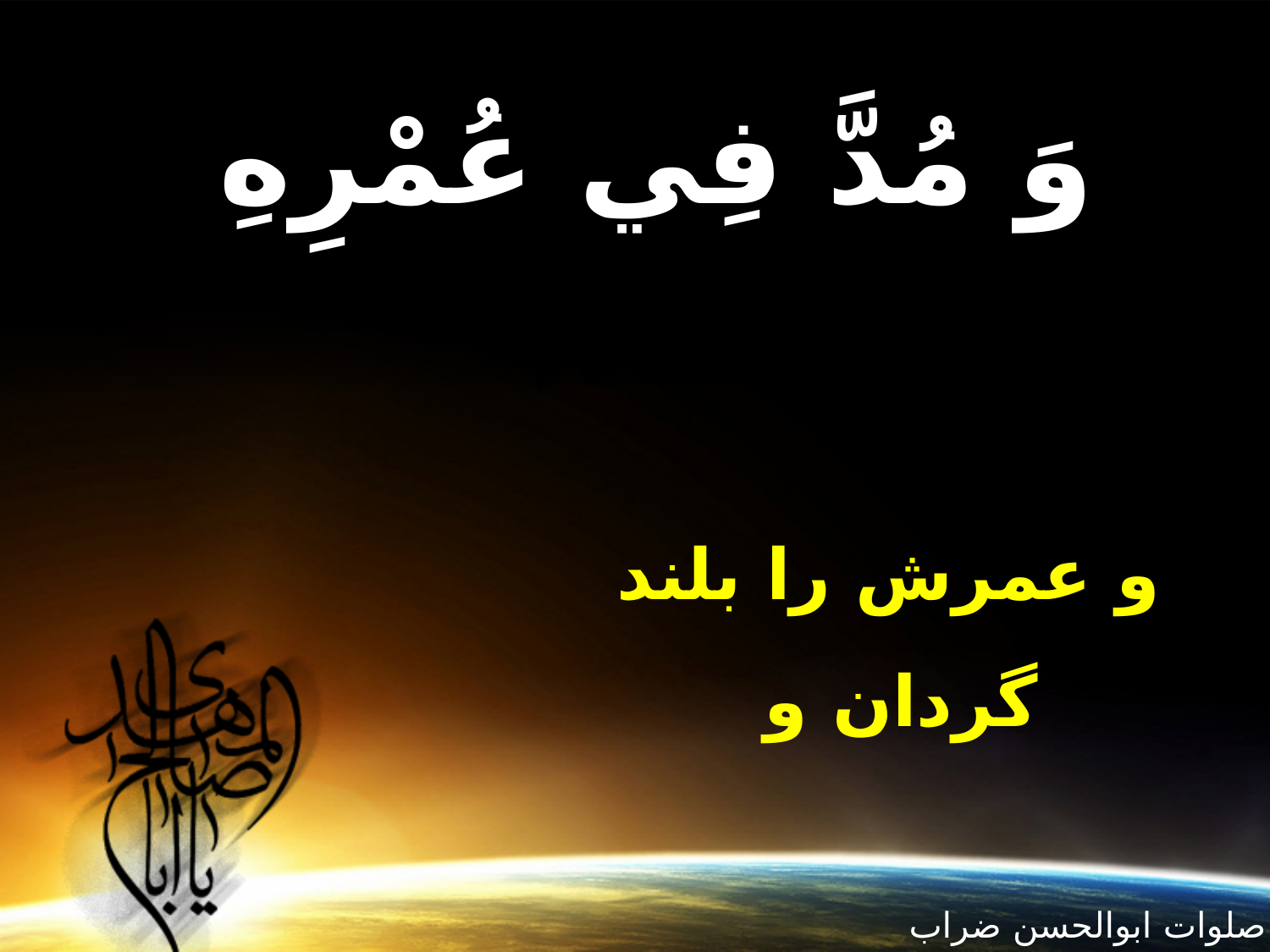

وَ مُدَّ فِي عُمْرِهِ ‏
و عمرش را بلند گردان و